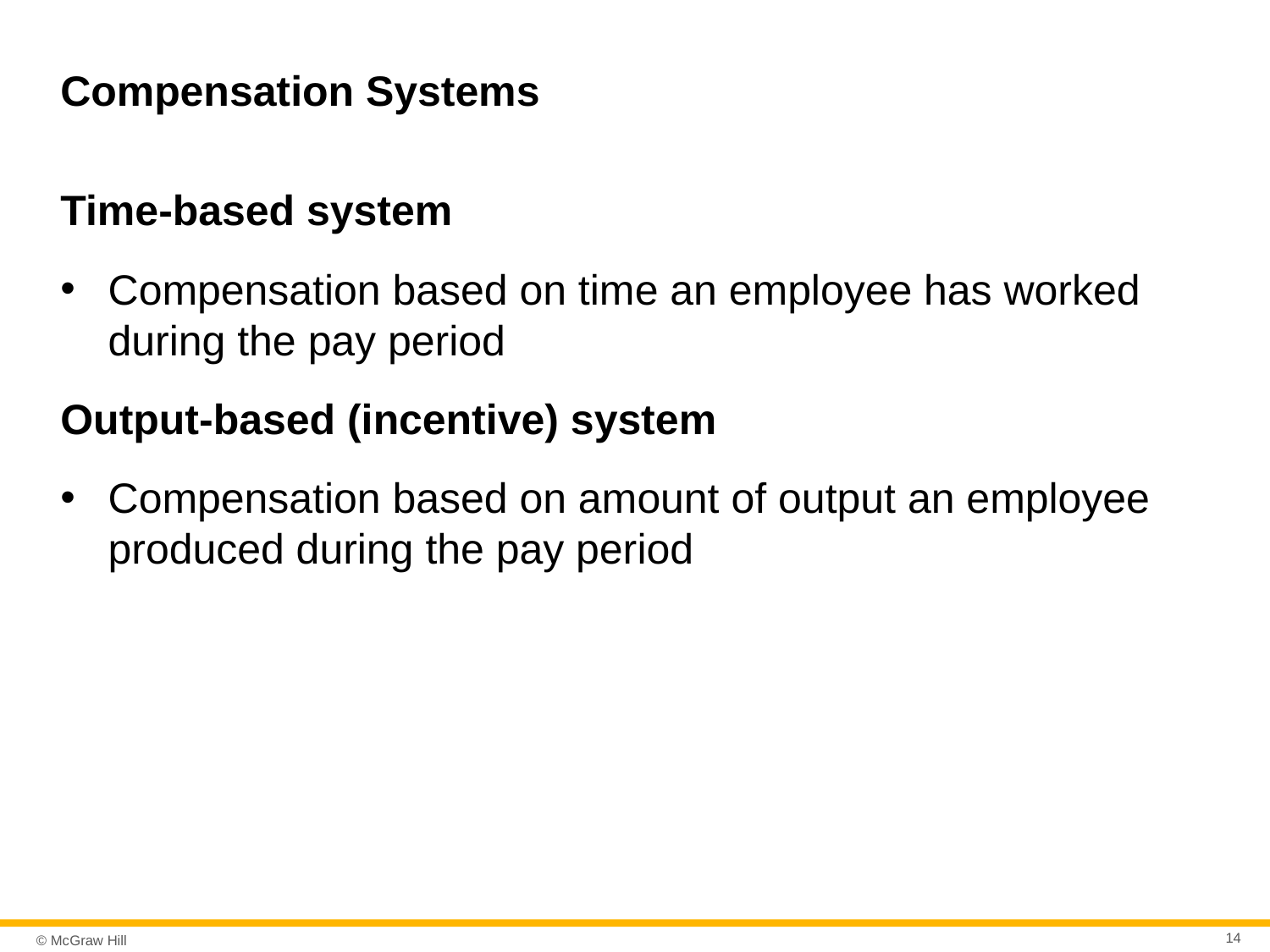

# Compensation Systems
Time-based system
Compensation based on time an employee has worked during the pay period
Output-based (incentive) system
Compensation based on amount of output an employee produced during the pay period